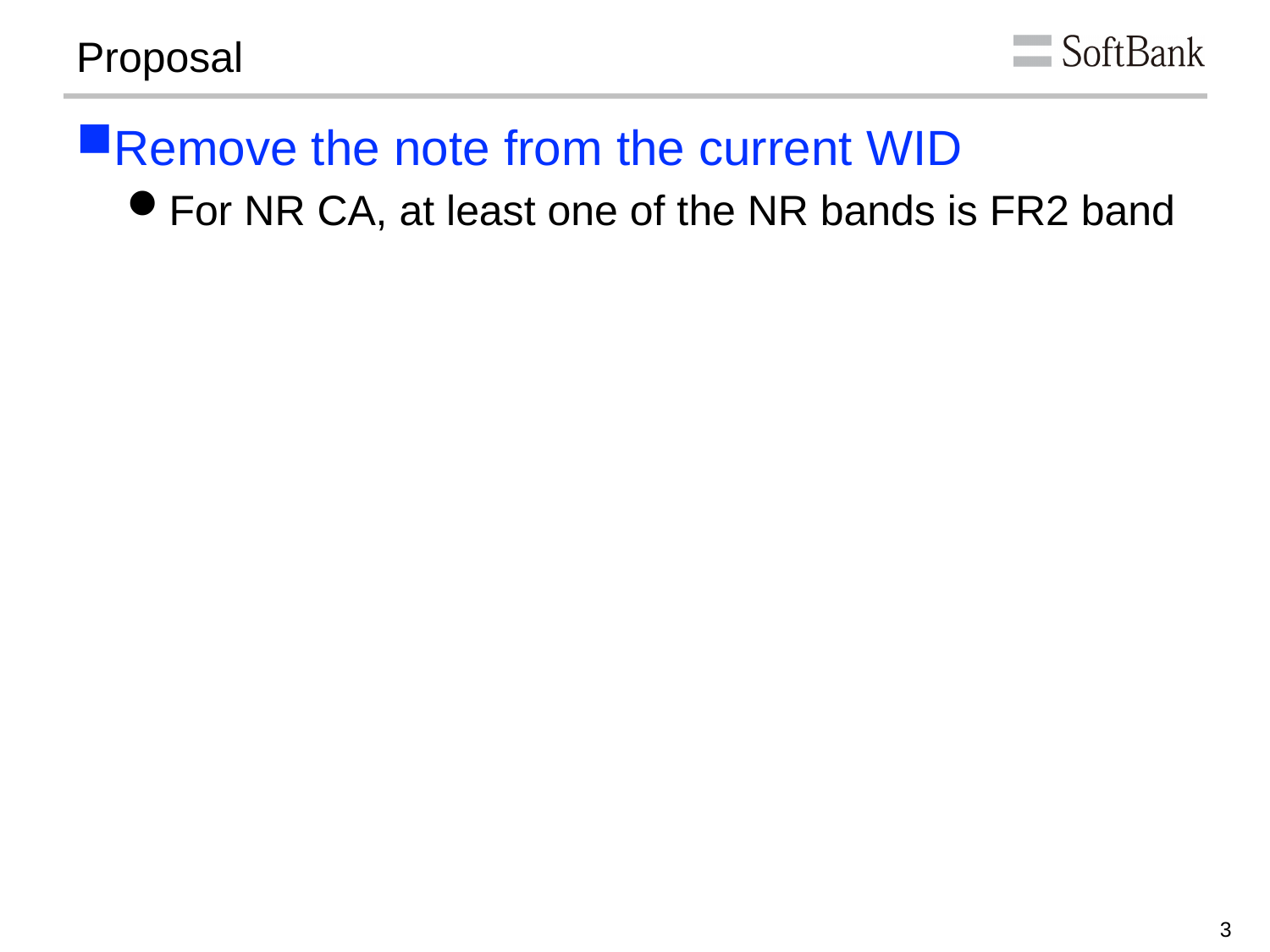

# Proposal
Remove the note from the current WID
For NR CA, at least one of the NR bands is FR2 band